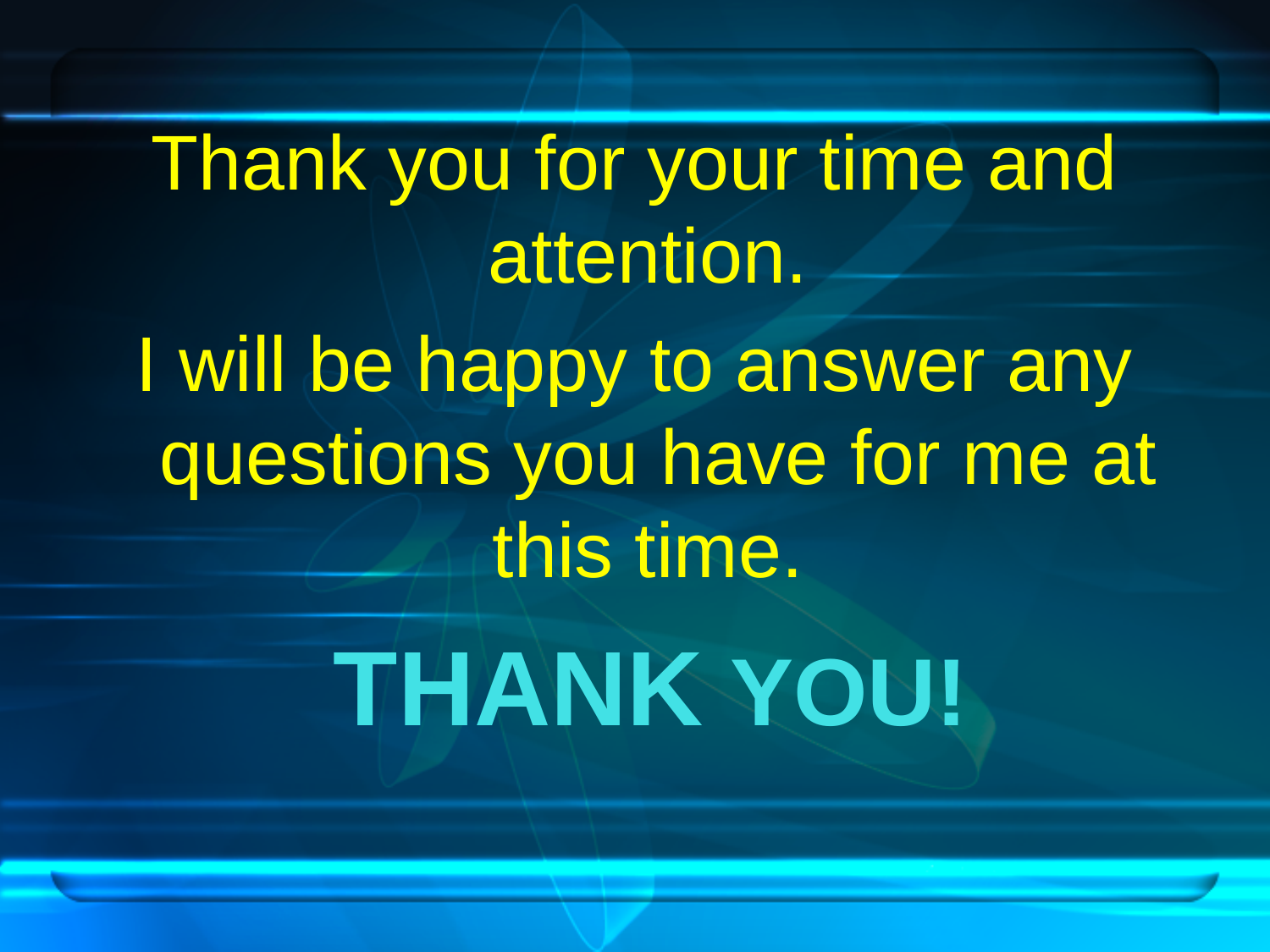

Thank you for your time and attention.
I will be happy to answer any questions you have for me at this time.
THANK YOU!